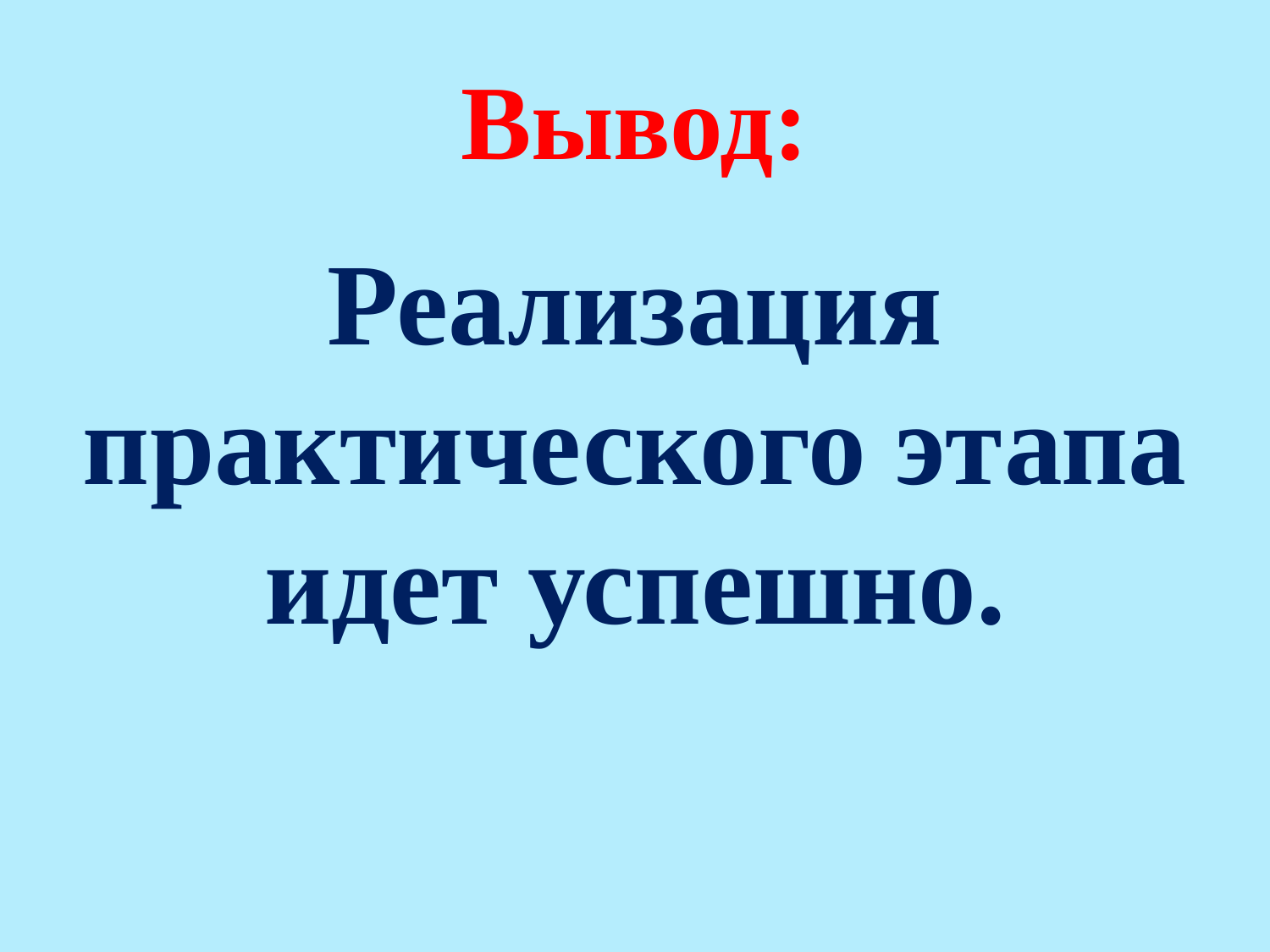

# Вывод:
Реализация практического этапа идет успешно.